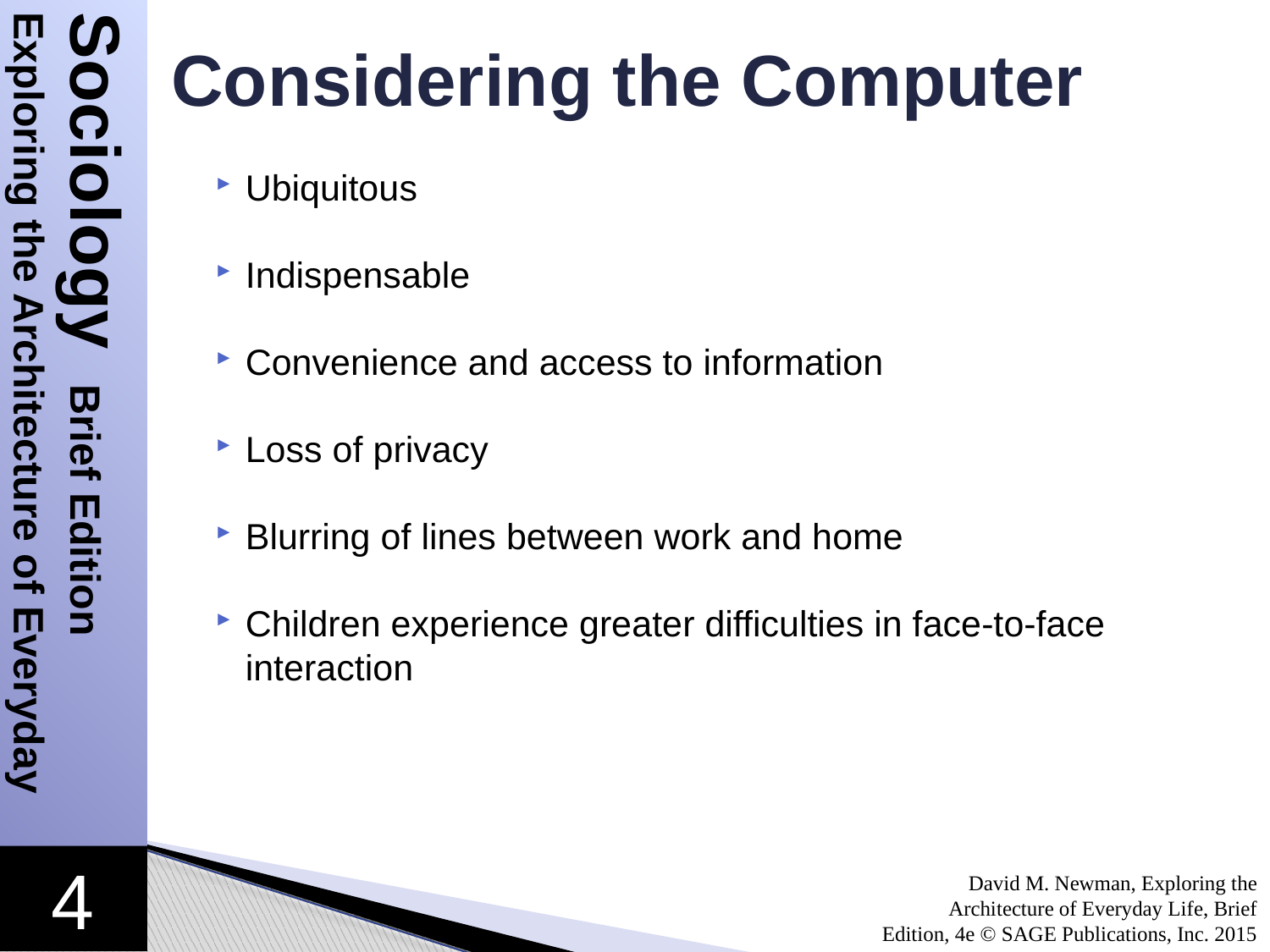

Considering the Computer
Ubiquitous

Indispensable

Convenience and access to information

Loss of privacy

Blurring of lines between work and home

Children experience greater difficulties in face-to-face interaction
David M. Newman, Exploring the Architecture of Everyday Life, Brief Edition, 4e © SAGE Publications, Inc. 2015